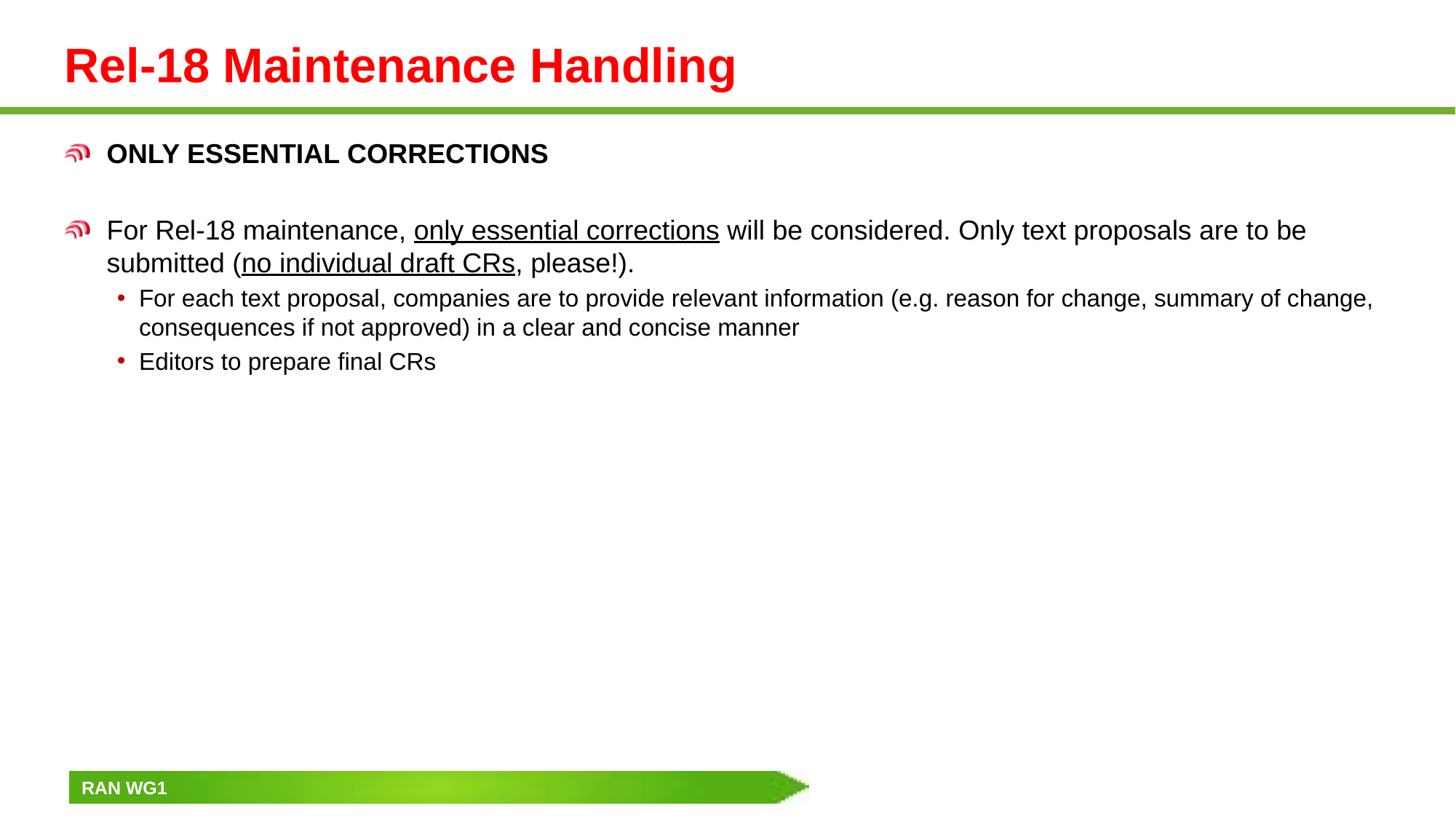

# Rel-18 Maintenance Handling
ONLY ESSENTIAL CORRECTIONS

For Rel-18 maintenance, only essential corrections will be considered. Only text proposals are to be submitted (no individual draft CRs, please!).
For each text proposal, companies are to provide relevant information (e.g. reason for change, summary of change, consequences if not approved) in a clear and concise manner
Editors to prepare final CRs